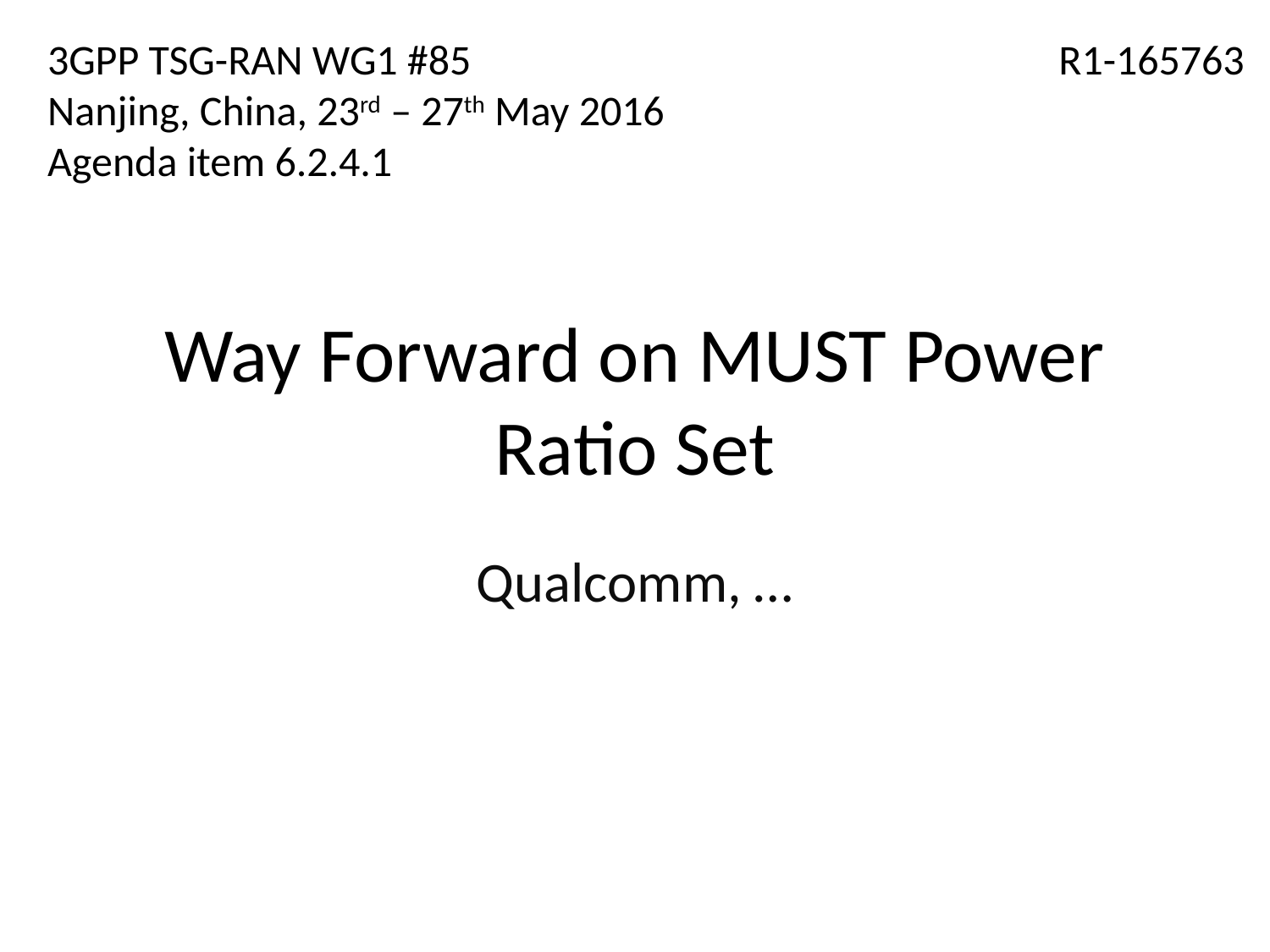

3GPP TSG-RAN WG1 #85
Nanjing, China, 23rd – 27th May 2016
Agenda item 6.2.4.1
R1-165763
# Way Forward on MUST Power Ratio Set
Qualcomm, …